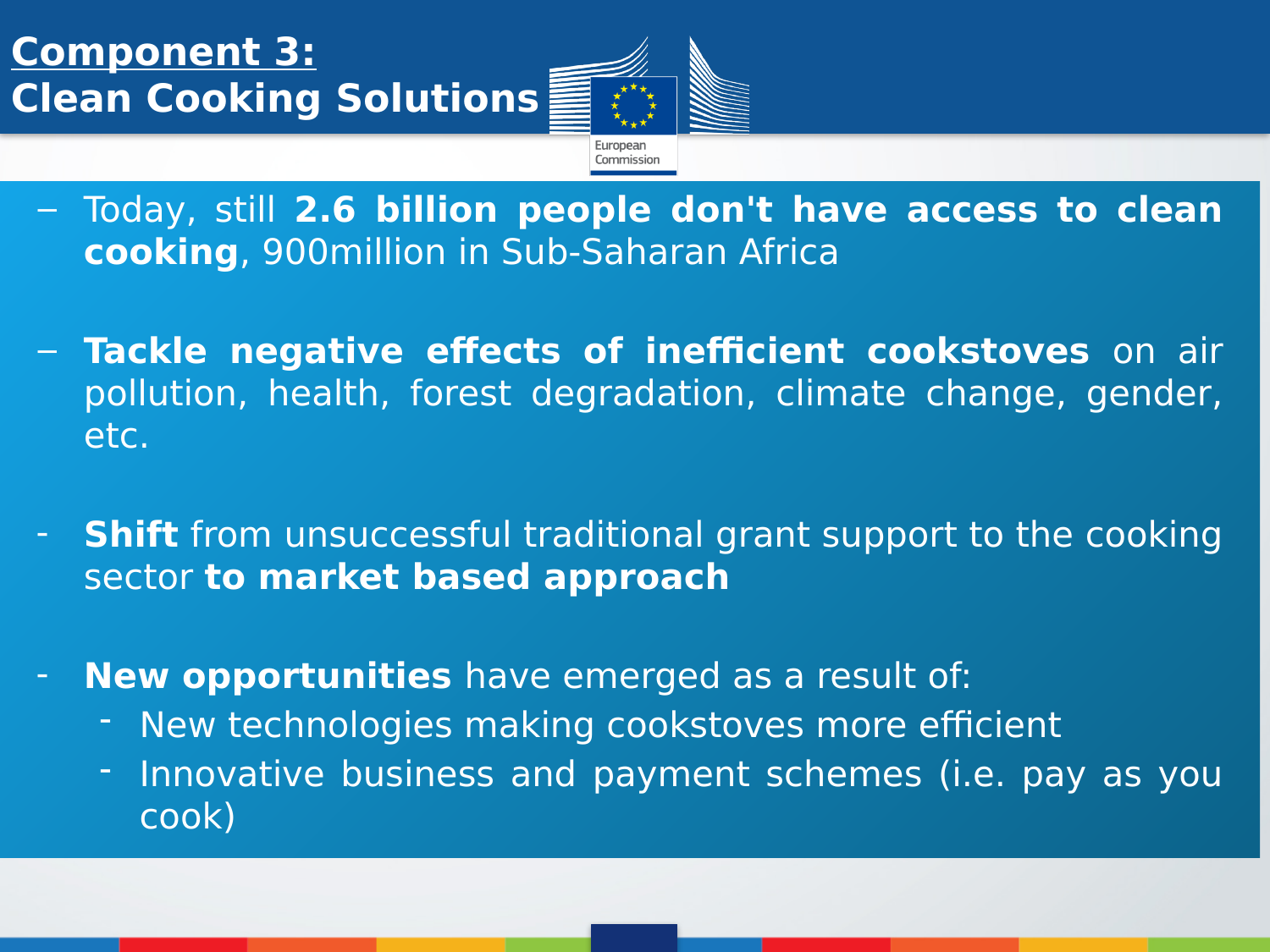

Component 3:
Clean Cooking Solutions

Today, still 2.6 billion people don't have access to clean cooking, 900million in Sub-Saharan Africa

Tackle negative effects of inefficient cookstoves on air pollution, health, forest degradation, climate change, gender, etc.

Shift from unsuccessful traditional grant support to the cooking sector to market based approach

New opportunities have emerged as a result of:
New technologies making cookstoves more efficient
Innovative business and payment schemes (i.e. pay as you cook)